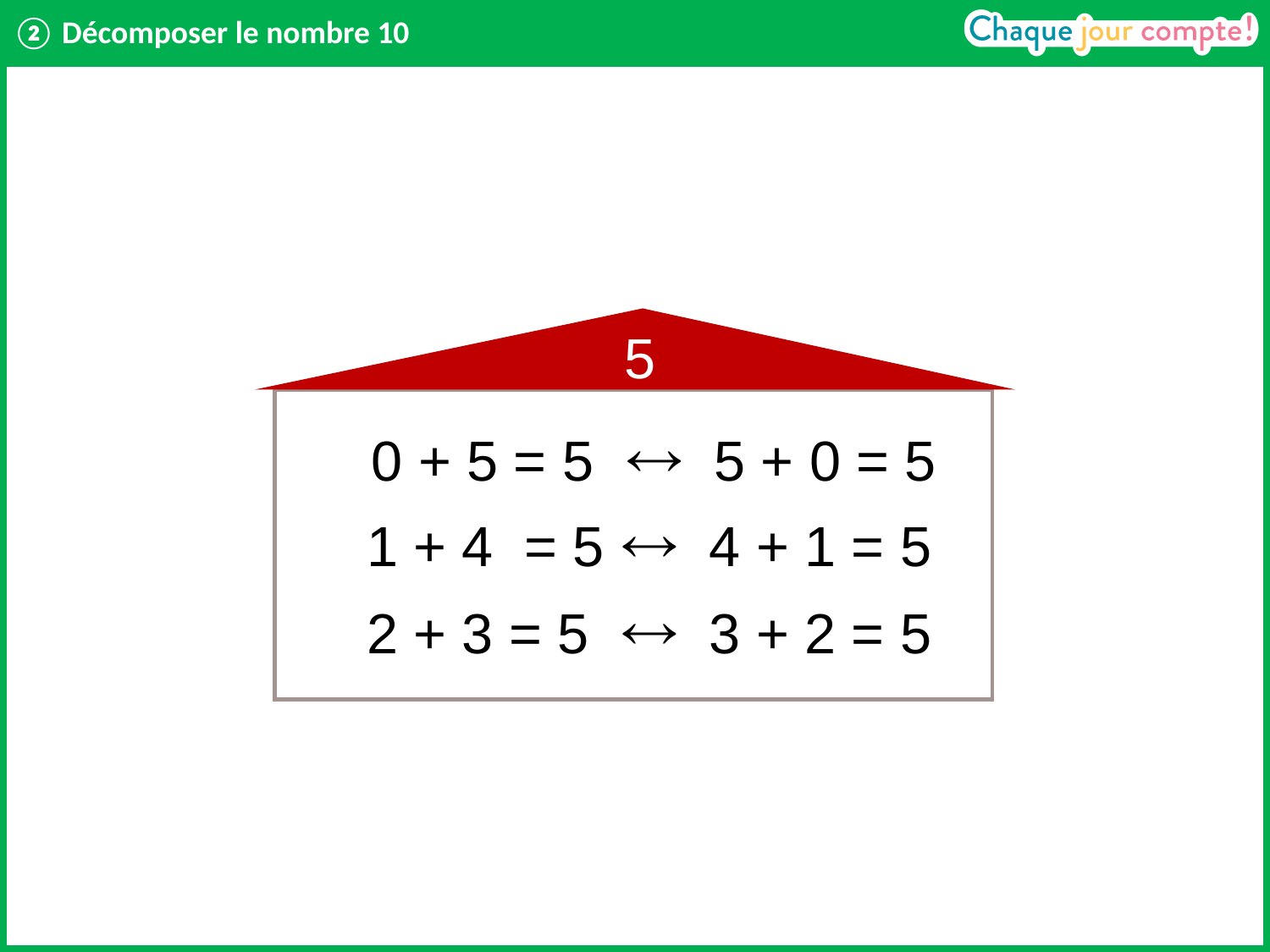

# ② Décomposer le nombre 10

5
 0 + 5 = 5  ↔  5 + 0 = 5
1 + 4  = 5 ↔  4 + 1 = 5
2 + 3 = 5  ↔  3 + 2 = 5